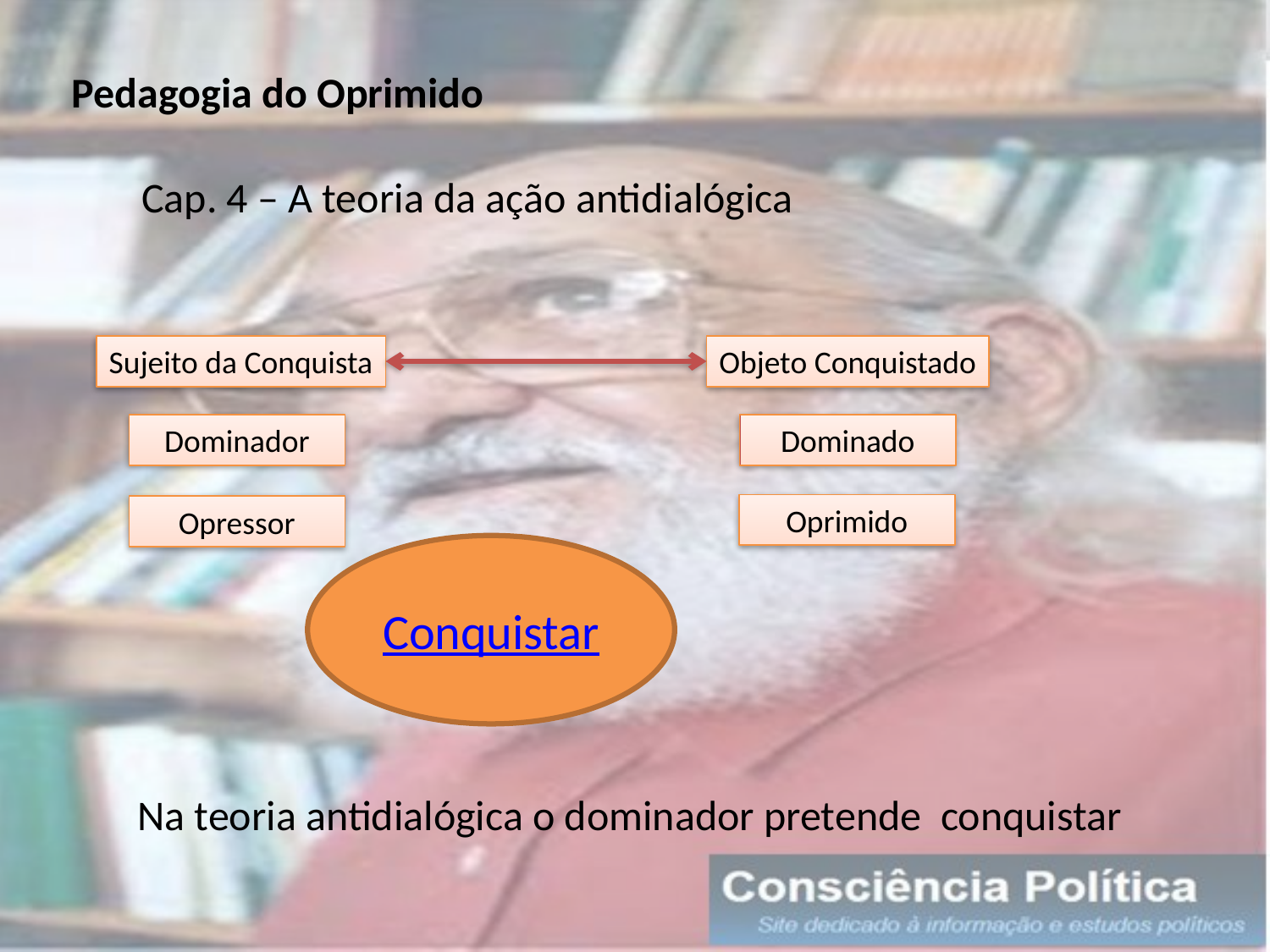

Pedagogia do Oprimido
Cap. 4 – A teoria da ação antidialógica
Sujeito da Conquista
Objeto Conquistado
Dominador
Dominado
Oprimido
Opressor
Conquistar
Na teoria antidialógica o dominador pretende  conquistar